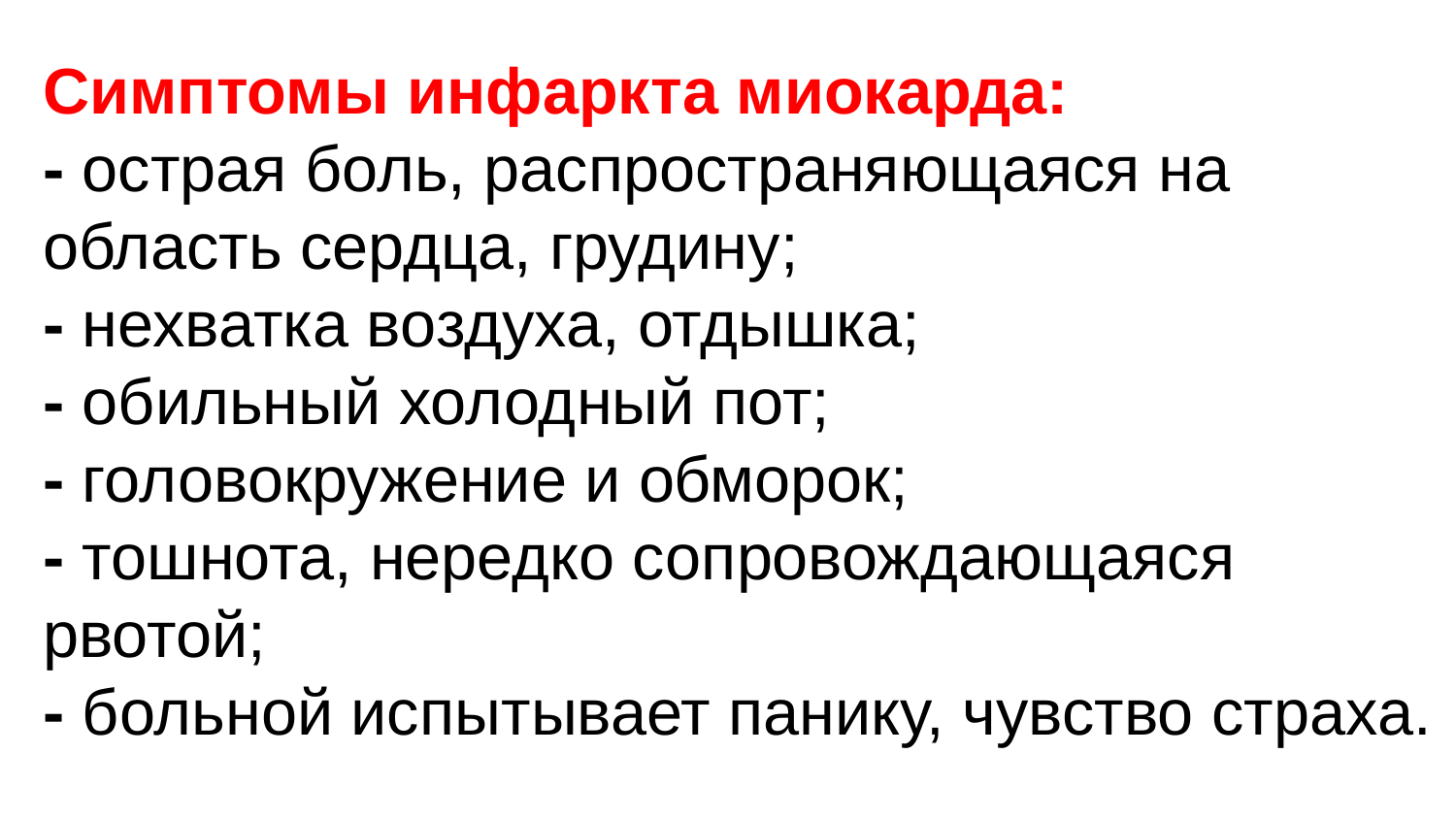

Симптомы инфаркта миокарда:
- острая боль, распространяющаяся на область сердца, грудину;
- нехватка воздуха, отдышка;
- обильный холодный пот;
- головокружение и обморок;
- тошнота, нередко сопровождающаяся рвотой;
- больной испытывает панику, чувство страха.